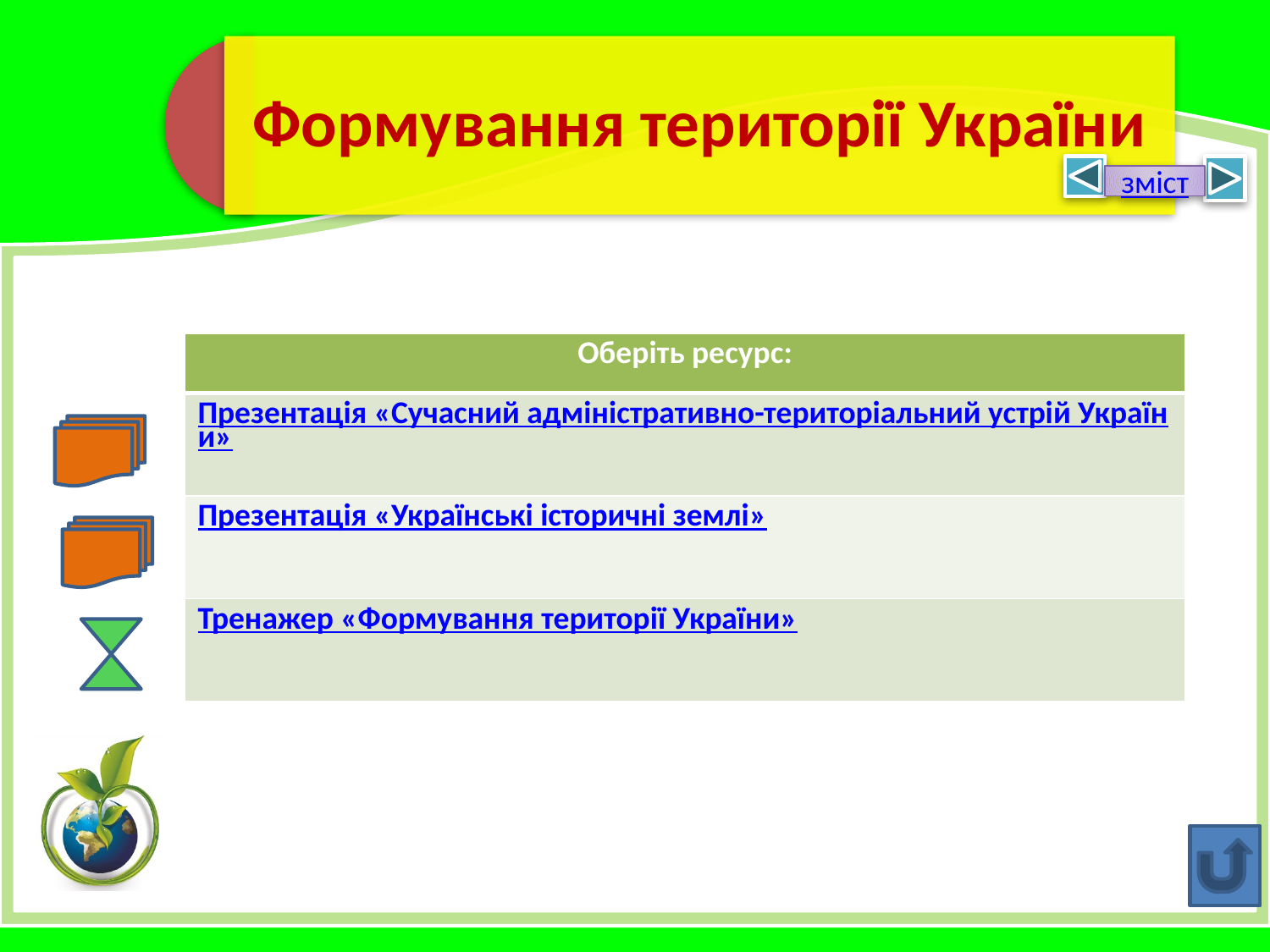

Формування території України

зміст

| Оберіть ресурс: |
| --- |
| Презентація «Сучасний адміністративно-територіальний устрій України» |
| Презентація «Українські історичні землі» |
| Тренажер «Формування території України» |